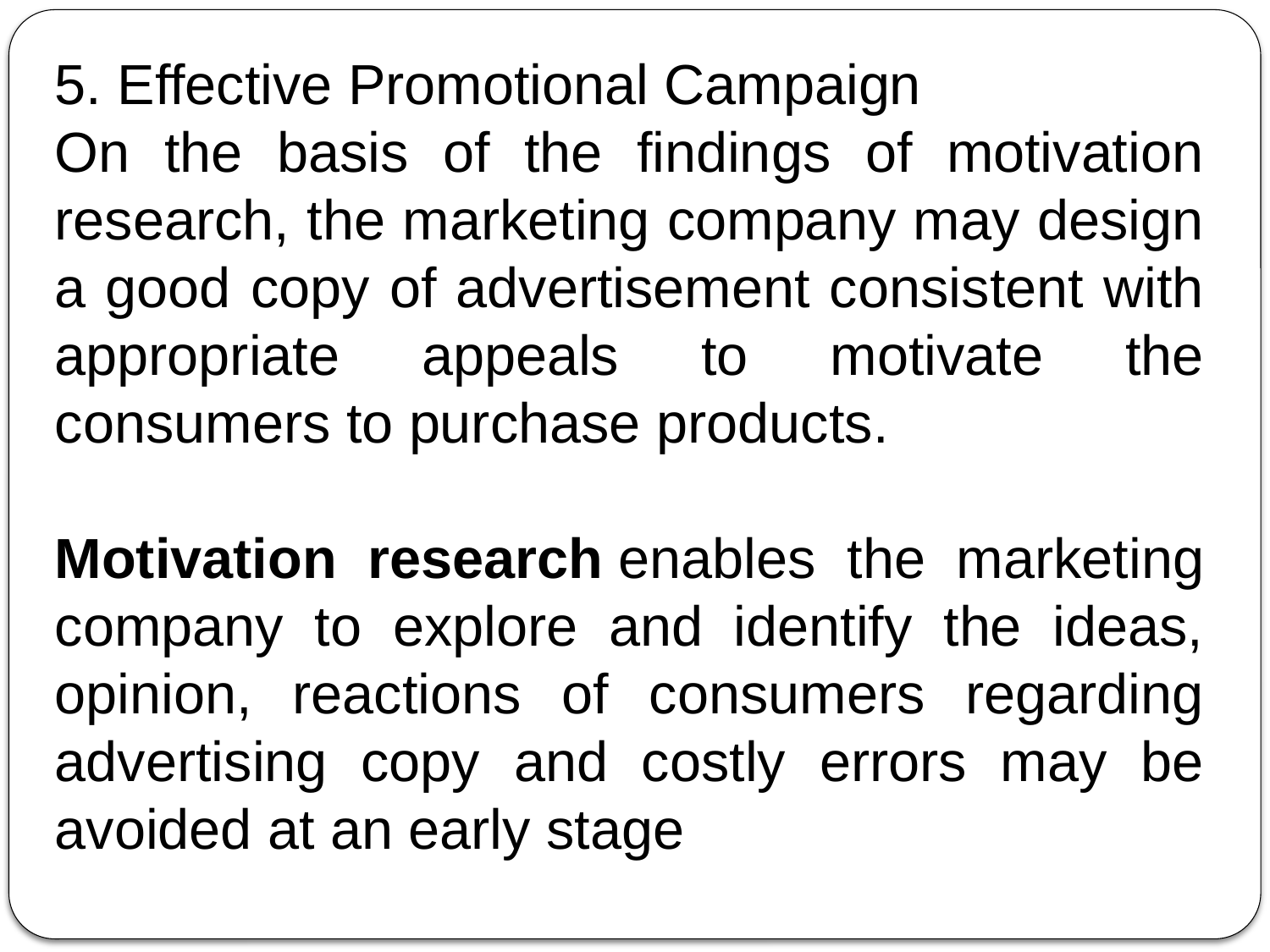

5. Effective Promotional Campaign
On the basis of the findings of motivation research, the marketing company may design a good copy of advertisement consistent with appropriate appeals to motivate the consumers to purchase products.

Motivation research enables the marketing company to explore and identify the ideas, opinion, reactions of consumers regarding advertising copy and costly errors may be avoided at an early stage